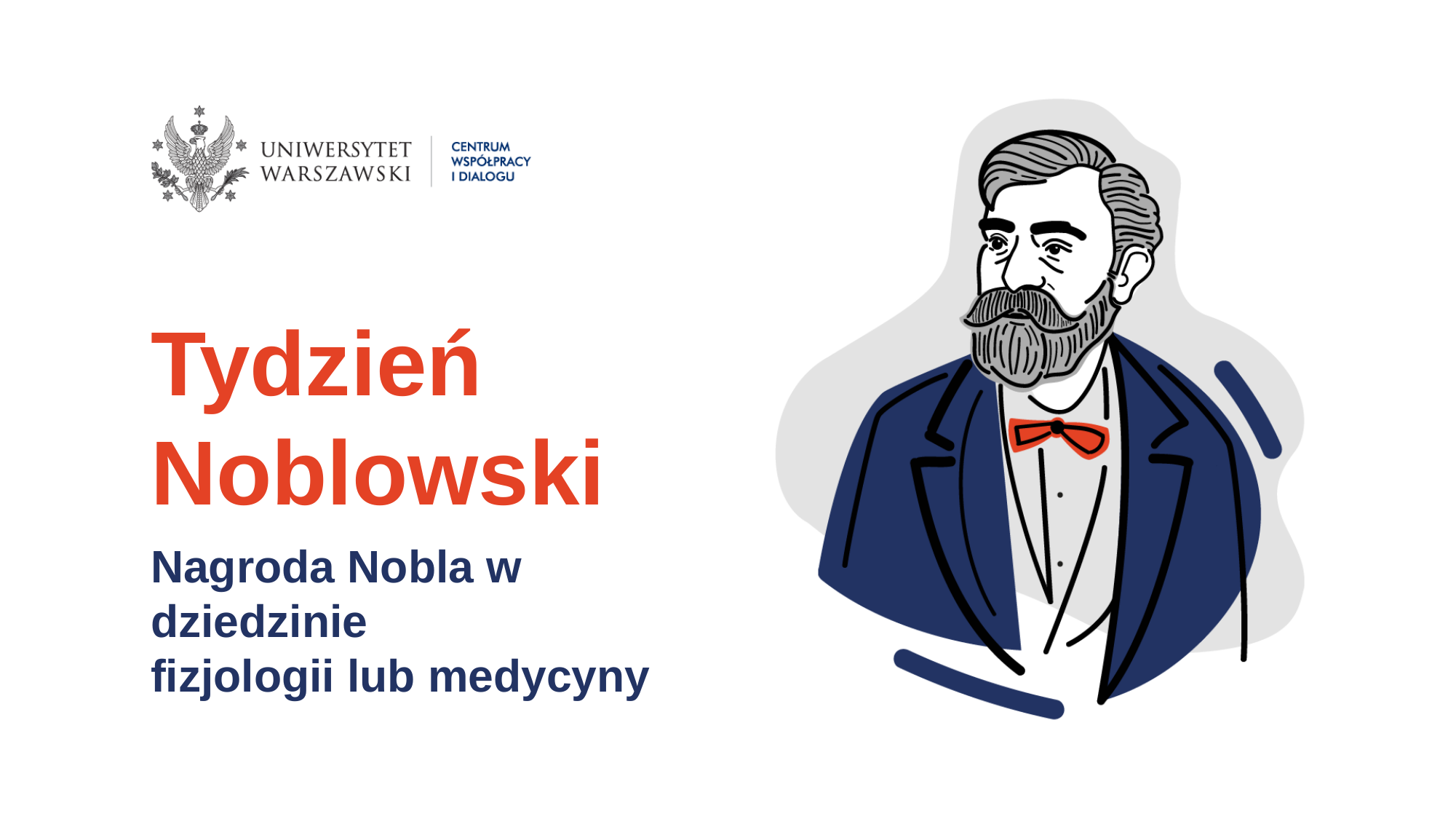

Tydzień
Noblowski
Nagroda Nobla w dziedzinie
fizjologii lub medycyny